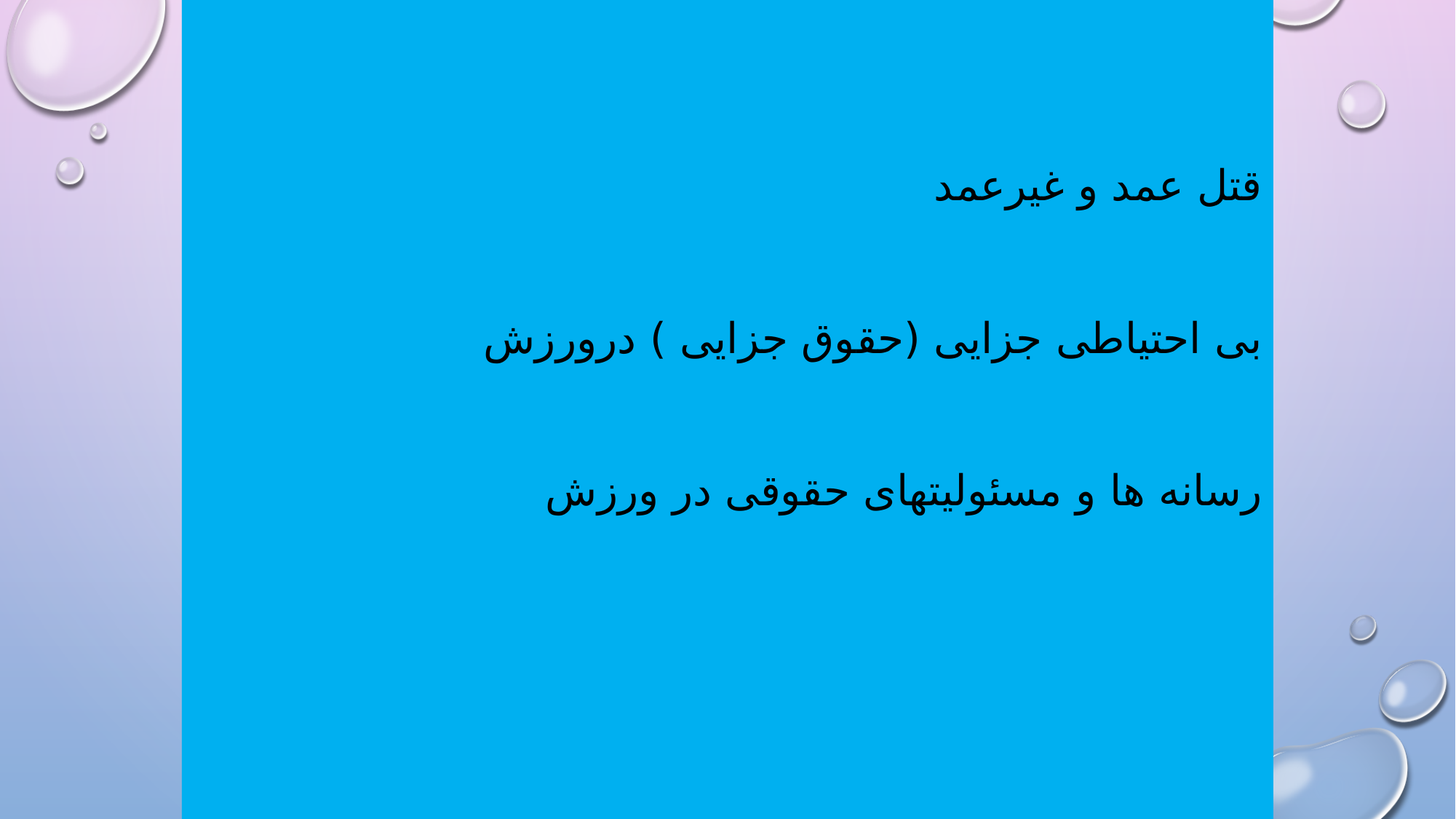

قتل عمد و غیرعمد

بی احتیاطی جزایی (حقوق جزایی ) درورزش

رسانه ها و مسئولیتهای حقوقی در ورزش